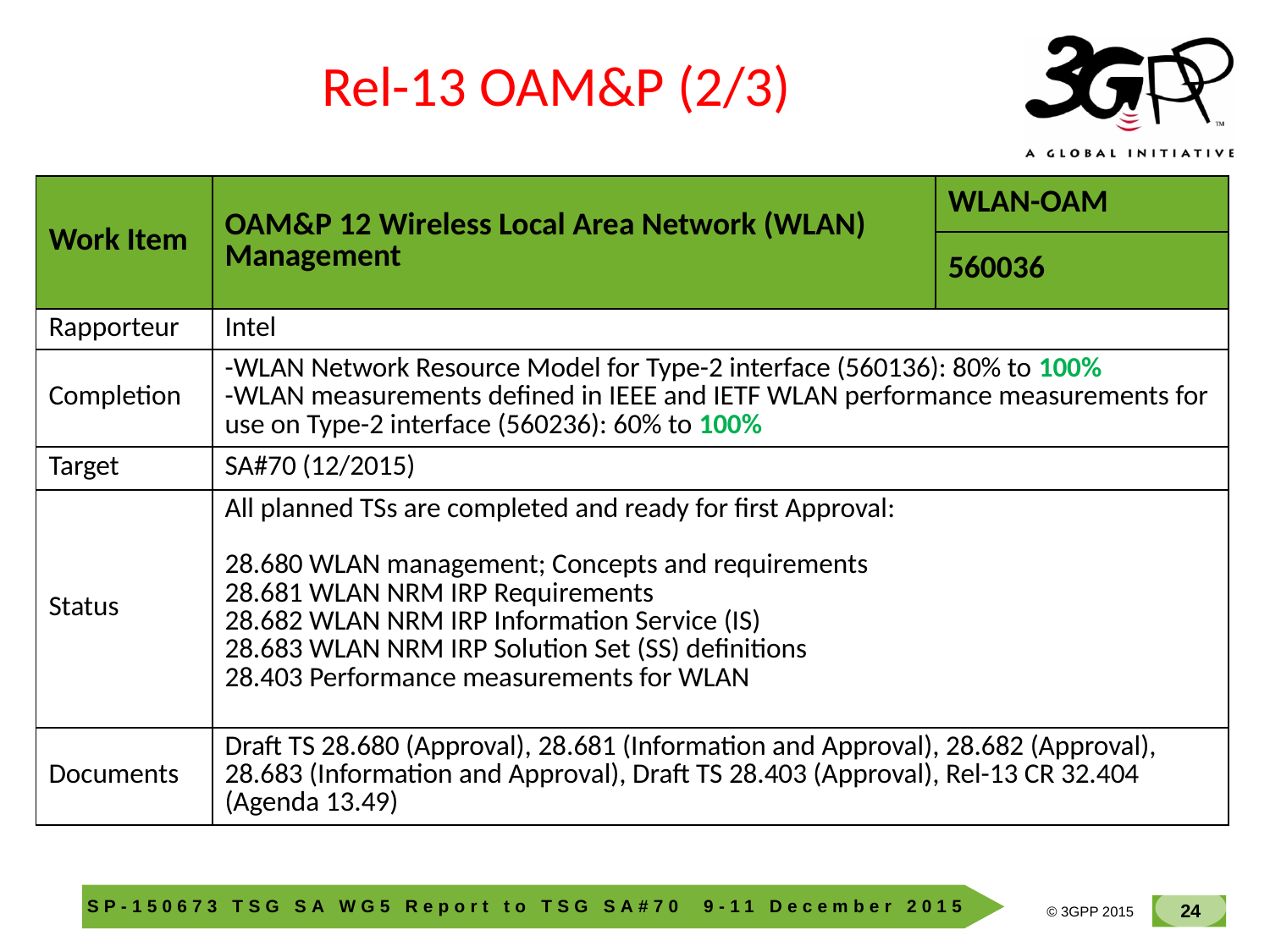

Rel-13 OAM&P (2/3)
| Work Item | OAM&P 12 Wireless Local Area Network (WLAN) Management | WLAN-OAM |
| --- | --- | --- |
|  |  | 560036 |
| Rapporteur | Intel |  |
| Completion | -WLAN Network Resource Model for Type-2 interface (560136): 80% to 100% -WLAN measurements defined in IEEE and IETF WLAN performance measurements for use on Type-2 interface (560236): 60% to 100% |  |
| Target | SA#70 (12/2015) |  |
| Status | All planned TSs are completed and ready for first Approval: 28.680 WLAN management; Concepts and requirements 28.681 WLAN NRM IRP Requirements 28.682 WLAN NRM IRP Information Service (IS) 28.683 WLAN NRM IRP Solution Set (SS) definitions 28.403 Performance measurements for WLAN |  |
| Documents | Draft TS 28.680 (Approval), 28.681 (Information and Approval), 28.682 (Approval), 28.683 (Information and Approval), Draft TS 28.403 (Approval), Rel-13 CR 32.404 (Agenda 13.49) |  |